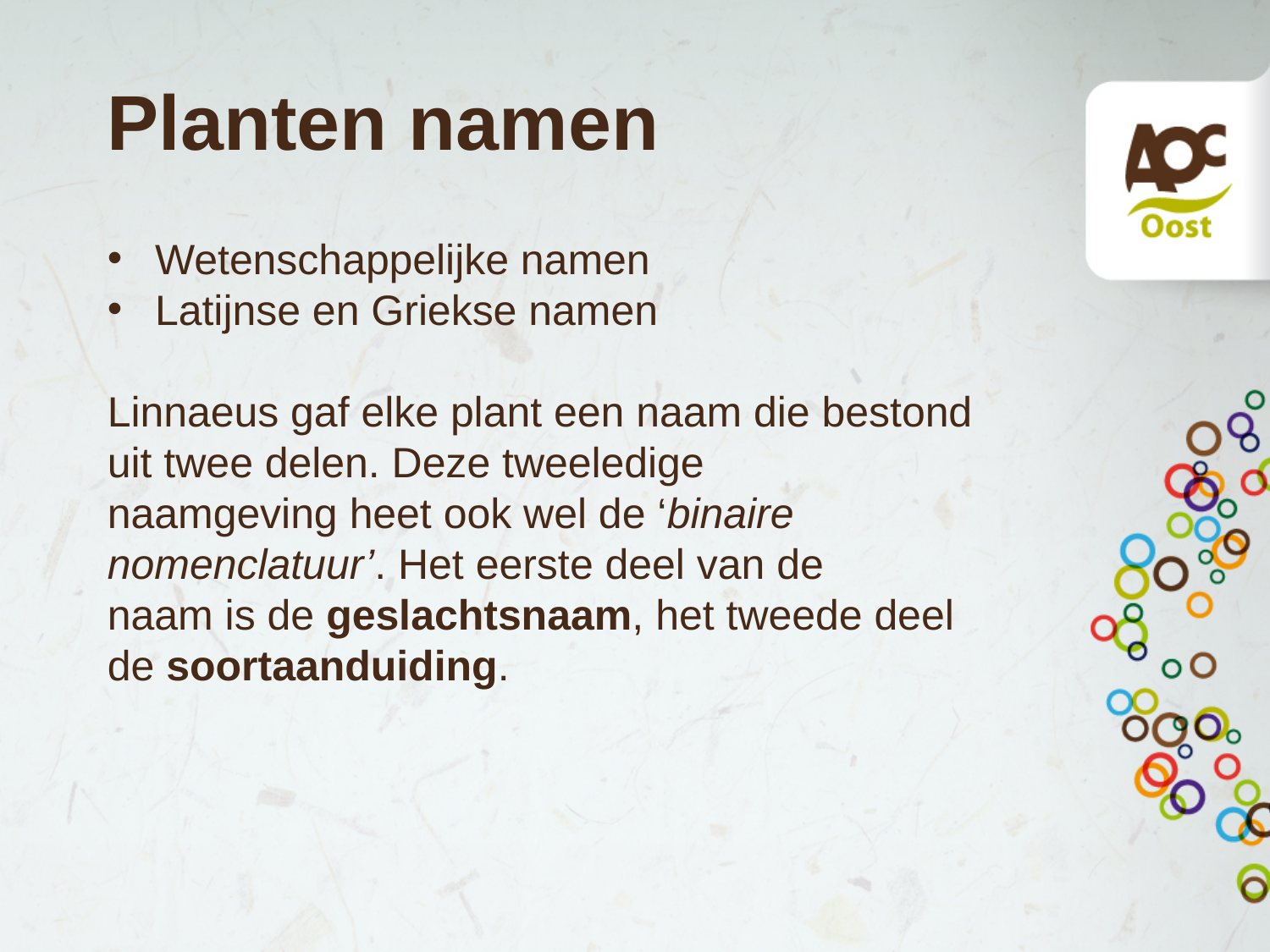

# Planten namen
Wetenschappelijke namen
Latijnse en Griekse namen

Linnaeus gaf elke plant een naam die bestond uit twee delen. Deze tweeledige
naamgeving heet ook wel de ‘binaire nomenclatuur’. Het eerste deel van de
naam is de geslachtsnaam, het tweede deel de soortaanduiding.